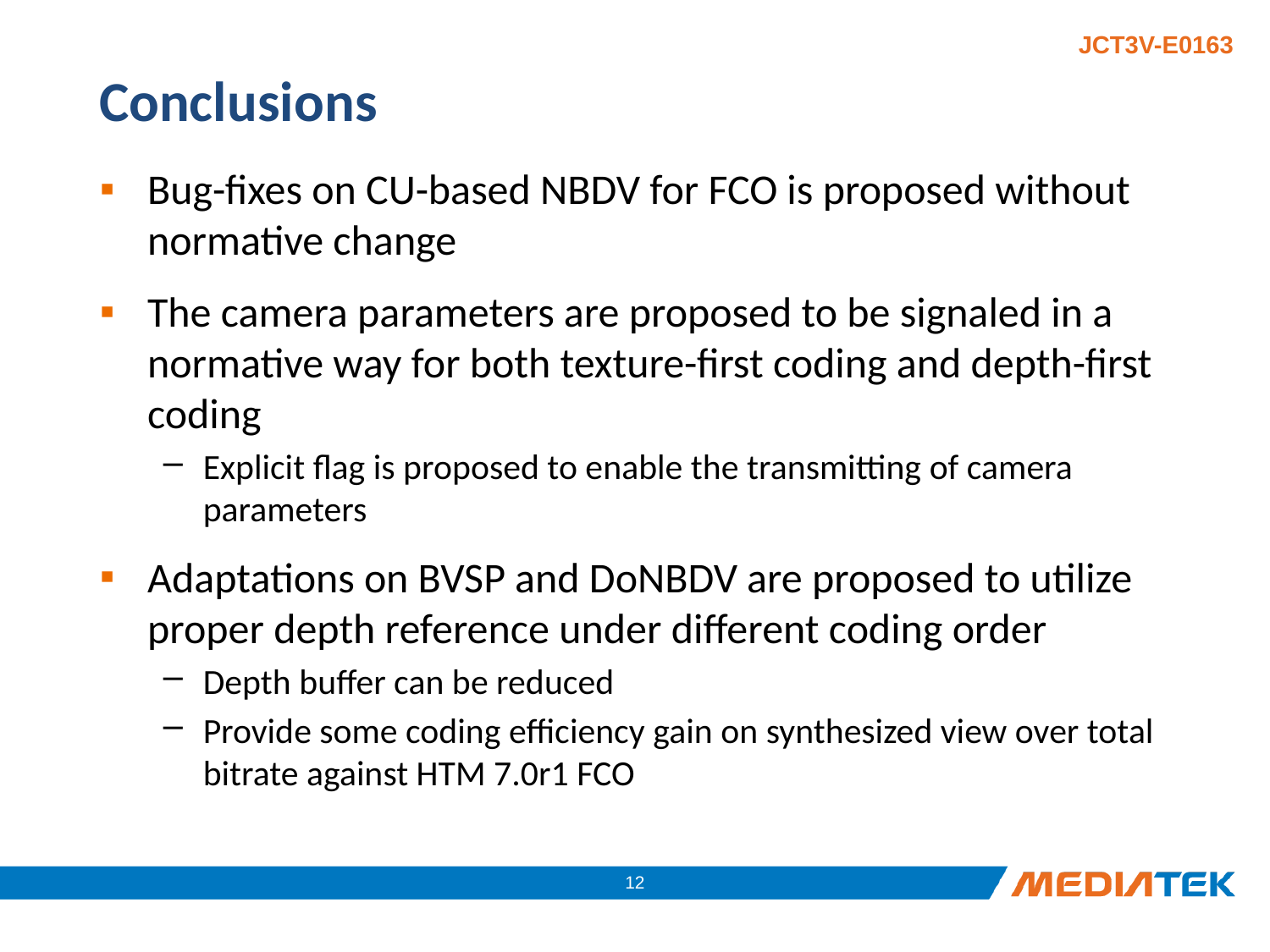

# Conclusions
Bug-fixes on CU-based NBDV for FCO is proposed without normative change
The camera parameters are proposed to be signaled in a normative way for both texture-first coding and depth-first coding
Explicit flag is proposed to enable the transmitting of camera parameters
Adaptations on BVSP and DoNBDV are proposed to utilize proper depth reference under different coding order
Depth buffer can be reduced
Provide some coding efficiency gain on synthesized view over total bitrate against HTM 7.0r1 FCO

12